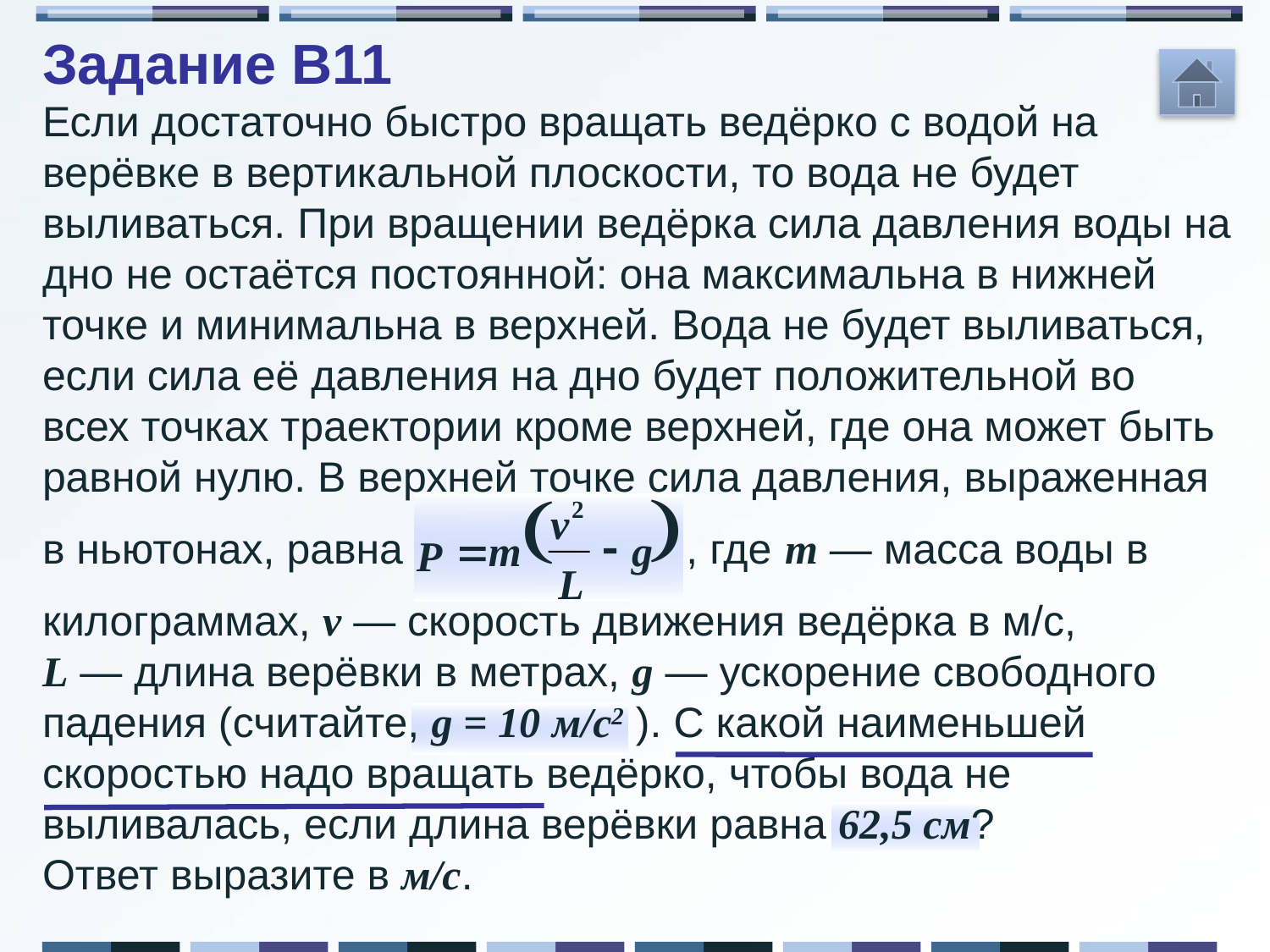

Задание B11

Если достаточно быстро вращать ведёрко с водой на верёвке в вертикальной плоскости, то вода не будет выливаться. При вращении ведёрка сила давления воды на дно не остаётся постоянной: она максимальна в нижней точке и минимальна в верхней. Вода не будет выливаться, если сила её давления на дно будет положительной во всех точках траектории кроме верхней, где она может быть равной нулю. В верхней точке сила давления, выраженная
в ньютонах, равна                        , где m — масса воды в
килограммах, v — скорость движения ведёрка в м/с,            L — длина верёвки в метрах, g — ускорение свободного падения (считайте, g = 10 м/с2 ). С какой наименьшей скоростью надо вращать ведёрко, чтобы вода не выливалась, если длина верёвки равна 62,5 cм?           Ответ выразите в м/с.
)
(

2
v
−
m
g
=
P

L